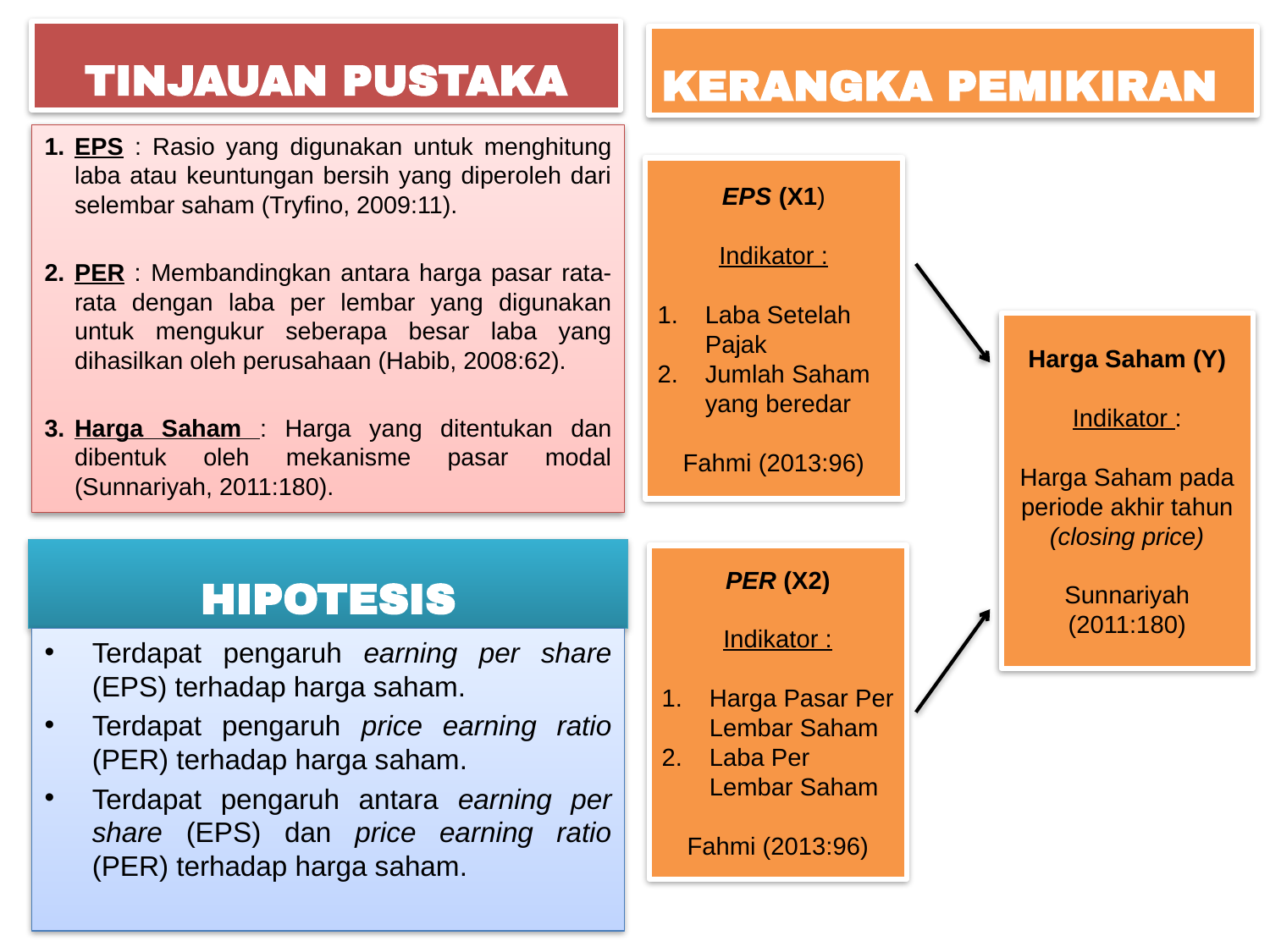

TINJAUAN PUSTAKA
KERANGKA PEMIKIRAN
EPS : Rasio yang digunakan untuk menghitung laba atau keuntungan bersih yang diperoleh dari selembar saham (Tryfino, 2009:11).

PER : Membandingkan antara harga pasar rata-rata dengan laba per lembar yang digunakan untuk mengukur seberapa besar laba yang dihasilkan oleh perusahaan (Habib, 2008:62).

Harga Saham : Harga yang ditentukan dan dibentuk oleh mekanisme pasar modal (Sunnariyah, 2011:180).

EPS (X1)

Indikator :

Laba Setelah Pajak
Jumlah Saham yang beredar

Fahmi (2013:96)
Harga Saham (Y)

Indikator :

Harga Saham pada periode akhir tahun (closing price)

Sunnariyah (2011:180)
PER (X2)

Indikator :

Harga Pasar Per Lembar Saham
Laba Per Lembar Saham

Fahmi (2013:96)
HIPOTESIS
Terdapat pengaruh earning per share (EPS) terhadap harga saham.
Terdapat pengaruh price earning ratio (PER) terhadap harga saham.
Terdapat pengaruh antara earning per share (EPS) dan price earning ratio (PER) terhadap harga saham.